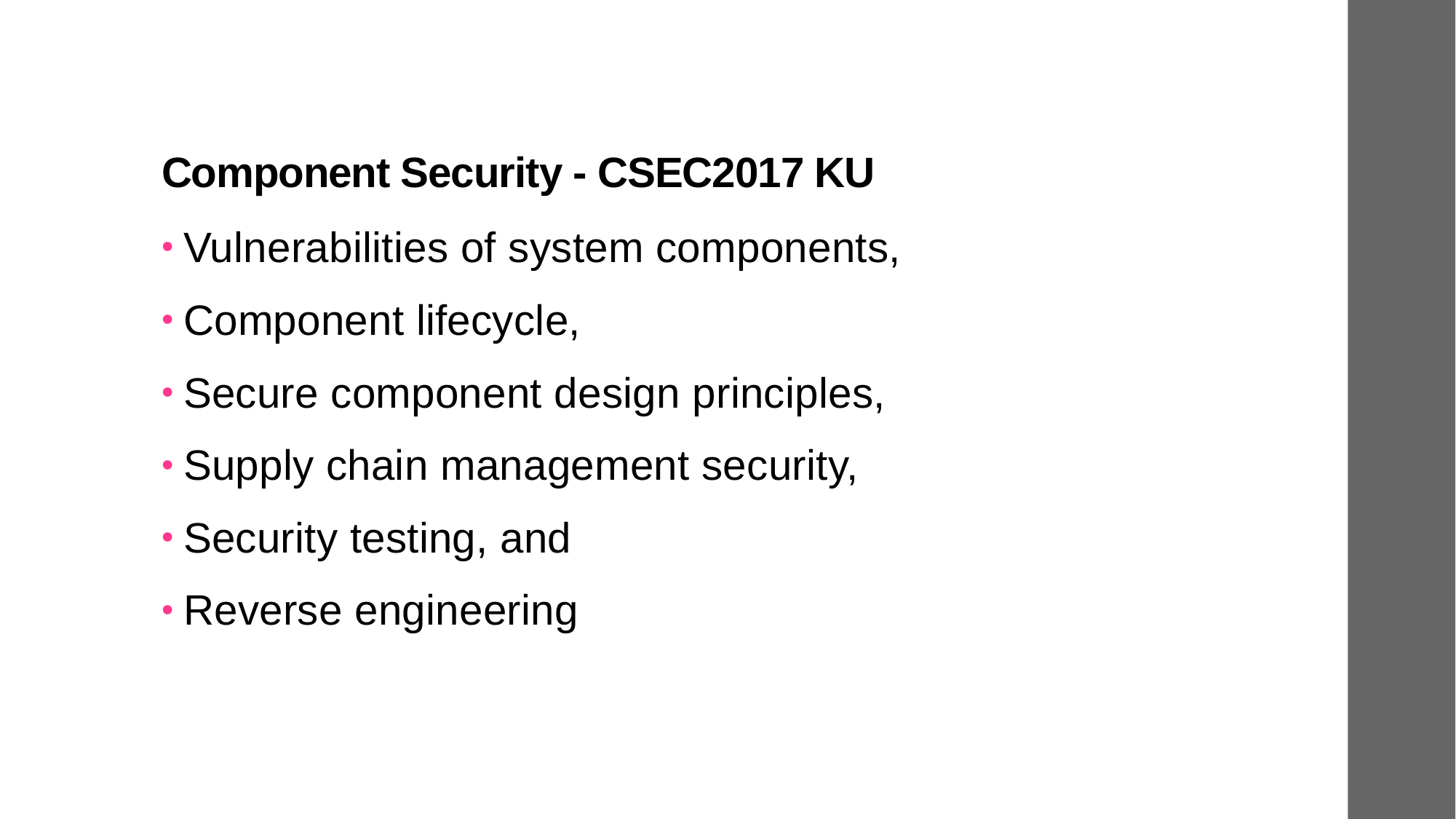

# Component Security - CSEC2017 KU
Vulnerabilities of system components,
Component lifecycle,
Secure component design principles,
Supply chain management security,
Security testing, and
Reverse engineering